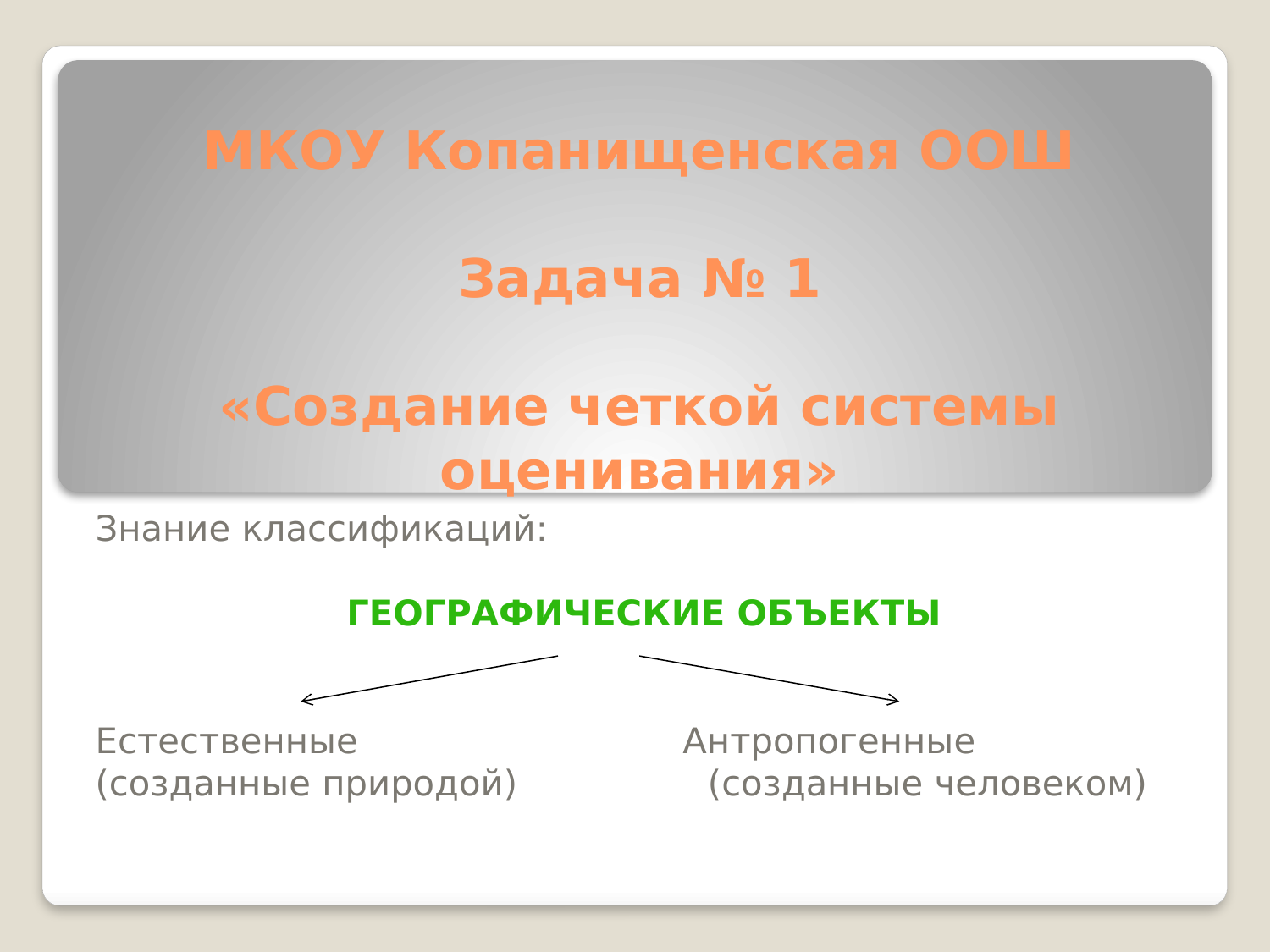

# МКОУ Копанищенская ООШ Задача № 1 «Создание четкой системы оценивания»
Знание классификаций:

Географические объекты

Естественные                             Антропогенные
(созданные природой)                 (созданные человеком)